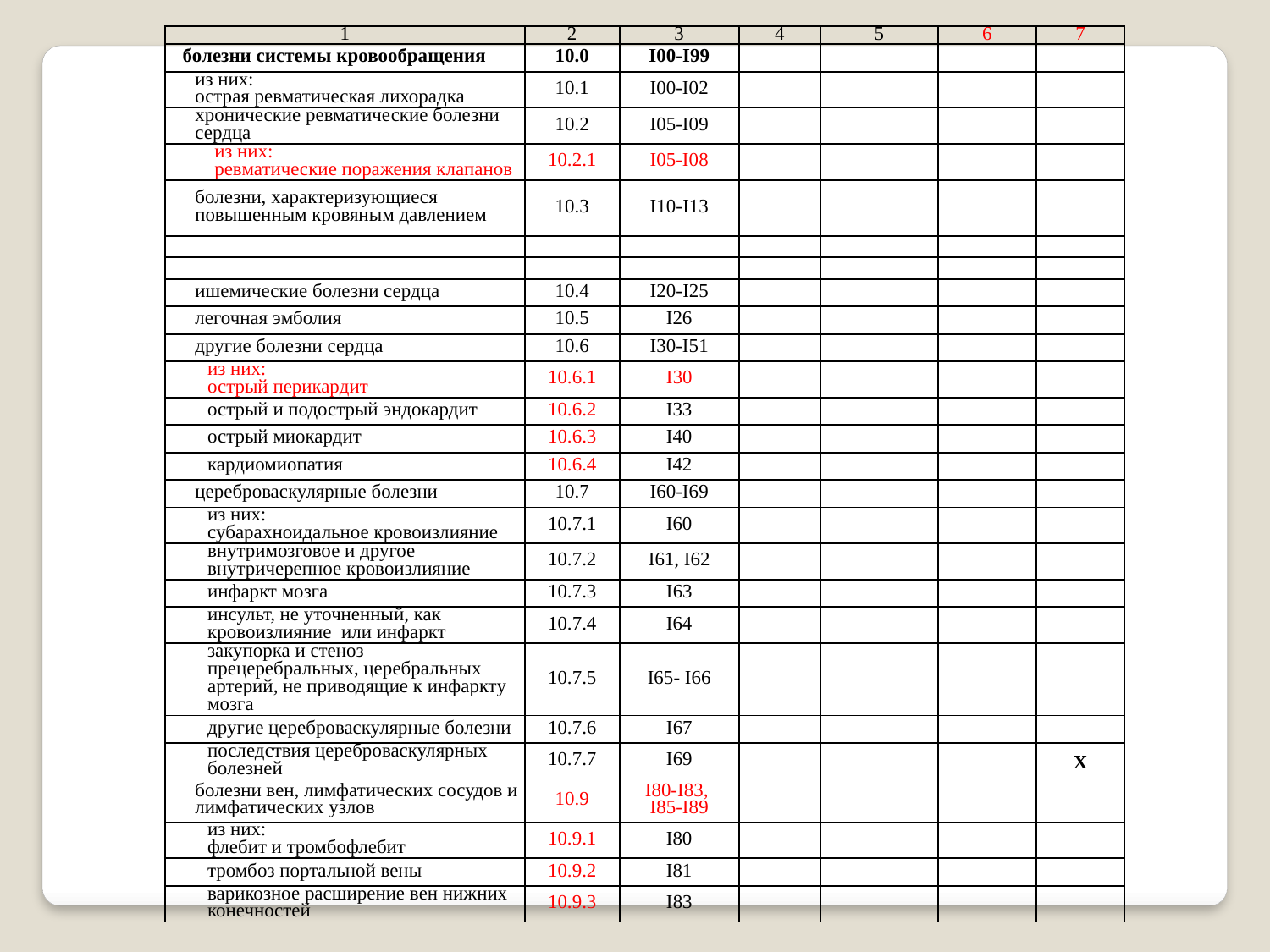

| 1 | 2 | 3 | 4 | 5 | 6 | 7 |
| --- | --- | --- | --- | --- | --- | --- |
| болезни системы кровообращения | 10.0 | I00-I99 |  |  |  |  |
| из них: острая ревматическая лихорадка | 10.1 | I00-I02 |  |  |  |  |
| хронические ревматические болезни сердца | 10.2 | I05-I09 |  |  |  |  |
| из них: ревматические поражения клапанов | 10.2.1 | I05-I08 |  |  |  |  |
| болезни, характеризующиеся повышенным кровяным давлением | 10.3 | I10-I13 |  |  |  |  |
|  |  |  |  |  |  |  |
|  |  |  |  |  |  |  |
| ишемические болезни сердца | 10.4 | I20-I25 |  |  |  |  |
| легочная эмболия | 10.5 | I26 |  |  |  |  |
| другие болезни сердца | 10.6 | I30-I51 |  |  |  |  |
| из них: острый перикардит | 10.6.1 | I30 |  |  |  |  |
| острый и подострый эндокардит | 10.6.2 | I33 |  |  |  |  |
| острый миокардит | 10.6.3 | I40 |  |  |  |  |
| кардиомиопатия | 10.6.4 | I42 |  |  |  |  |
| цереброваскулярные болезни | 10.7 | I60-I69 |  |  |  |  |
| из них: субарахноидальное кровоизлияние | 10.7.1 | I60 |  |  |  |  |
| внутримозговое и другое внутричерепное кровоизлияние | 10.7.2 | I61, I62 |  |  |  |  |
| инфаркт мозга | 10.7.3 | I63 |  |  |  |  |
| инсульт, не уточненный, как кровоизлияние или инфаркт | 10.7.4 | I64 |  |  |  |  |
| закупорка и стеноз прецеребральных, церебральных артерий, не приводящие к инфаркту мозга | 10.7.5 | I65- I66 |  |  |  |  |
| другие цереброваскулярные болезни | 10.7.6 | I67 |  |  |  |  |
| последствия цереброваскулярных болезней | 10.7.7 | I69 |  |  |  | X |
| болезни вен, лимфатических сосудов и лимфатических узлов | 10.9 | I80-I83, I85-I89 |  |  |  |  |
| из них: флебит и тромбофлебит | 10.9.1 | I80 |  |  |  |  |
| тромбоз портальной вены | 10.9.2 | I81 |  |  |  |  |
| варикозное расширение вен нижних конечностей | 10.9.3 | I83 |  |  |  |  |